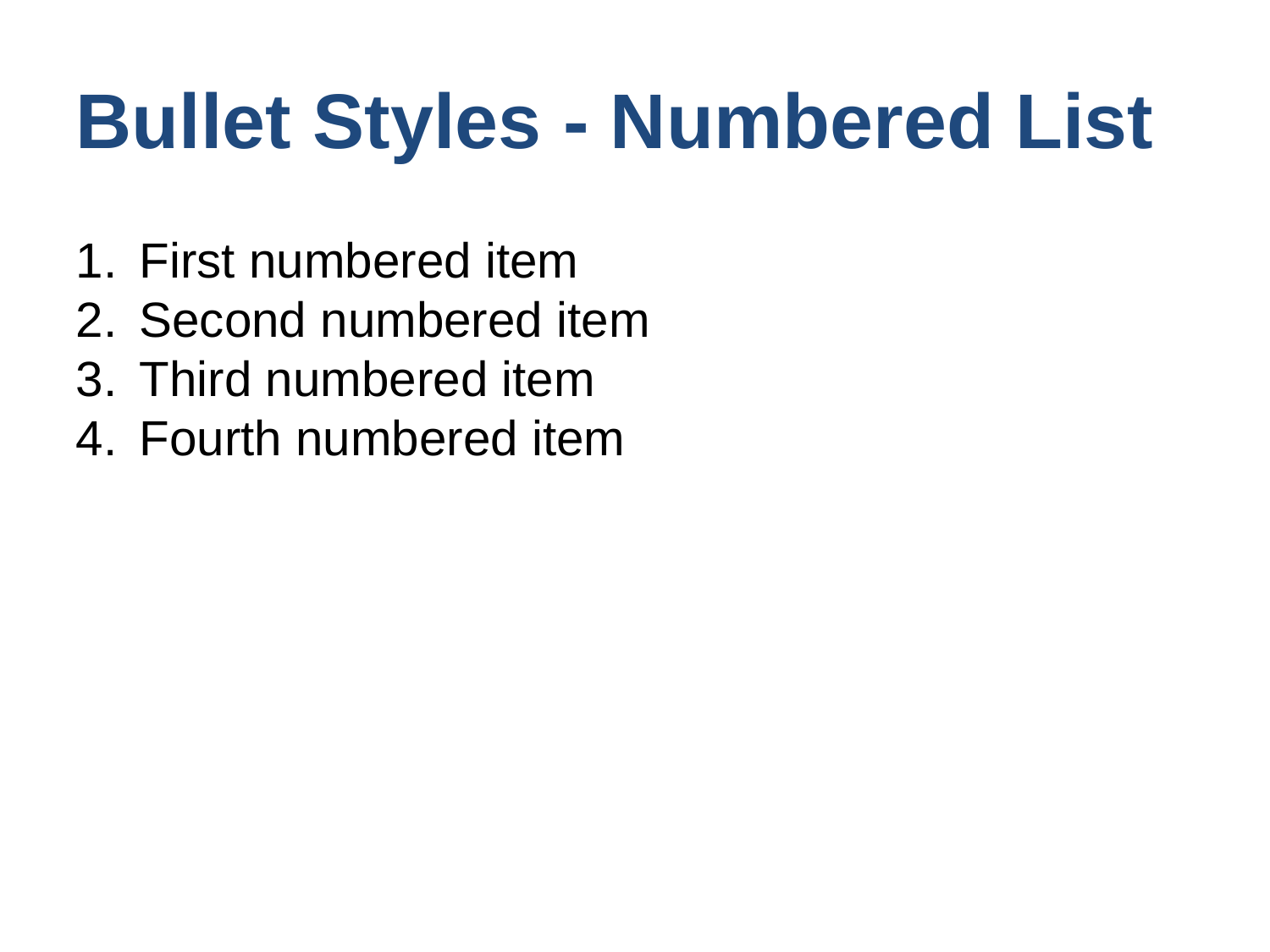

Bullet Styles - Numbered List
First numbered item
Second numbered item
Third numbered item
Fourth numbered item